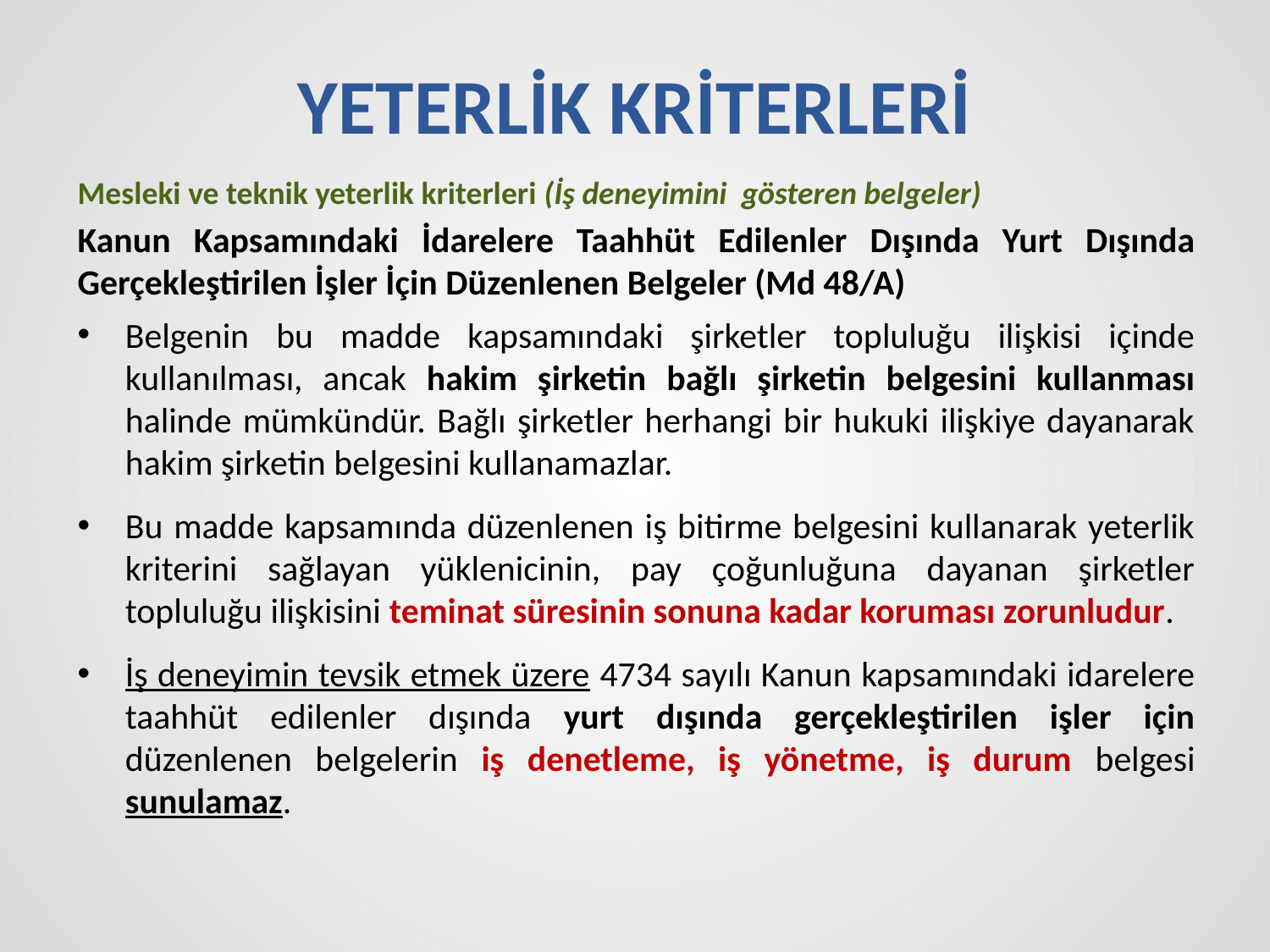

# YETERLİK KRİTERLERİ
Mesleki ve teknik yeterlik kriterleri (İş deneyimini  gösteren belgeler)
Kanun Kapsamındaki İdarelere Taahhüt Edilenler Dışında Yurt Dışında Gerçekleştirilen İşler İçin Düzenlenen Belgeler (Md 48/A)
Belgenin bu madde kapsamındaki şirketler topluluğu ilişkisi içinde kullanılması, ancak hakim şirketin bağlı şirketin belgesini kullanması halinde mümkündür. Bağlı şirketler herhangi bir hukuki ilişkiye dayanarak hakim şirketin belgesini kullanamazlar.
Bu madde kapsamında düzenlenen iş bitirme belgesini kullanarak yeterlik kriterini sağlayan yüklenicinin, pay çoğunluğuna dayanan şirketler topluluğu ilişkisini teminat süresinin sonuna kadar koruması zorunludur.
İş deneyimin tevsik etmek üzere 4734 sayılı Kanun kapsamındaki idarelere taahhüt edilenler dışında yurt dışında gerçekleştirilen işler için düzenlenen belgelerin iş denetleme, iş yönetme, iş durum belgesi sunulamaz.